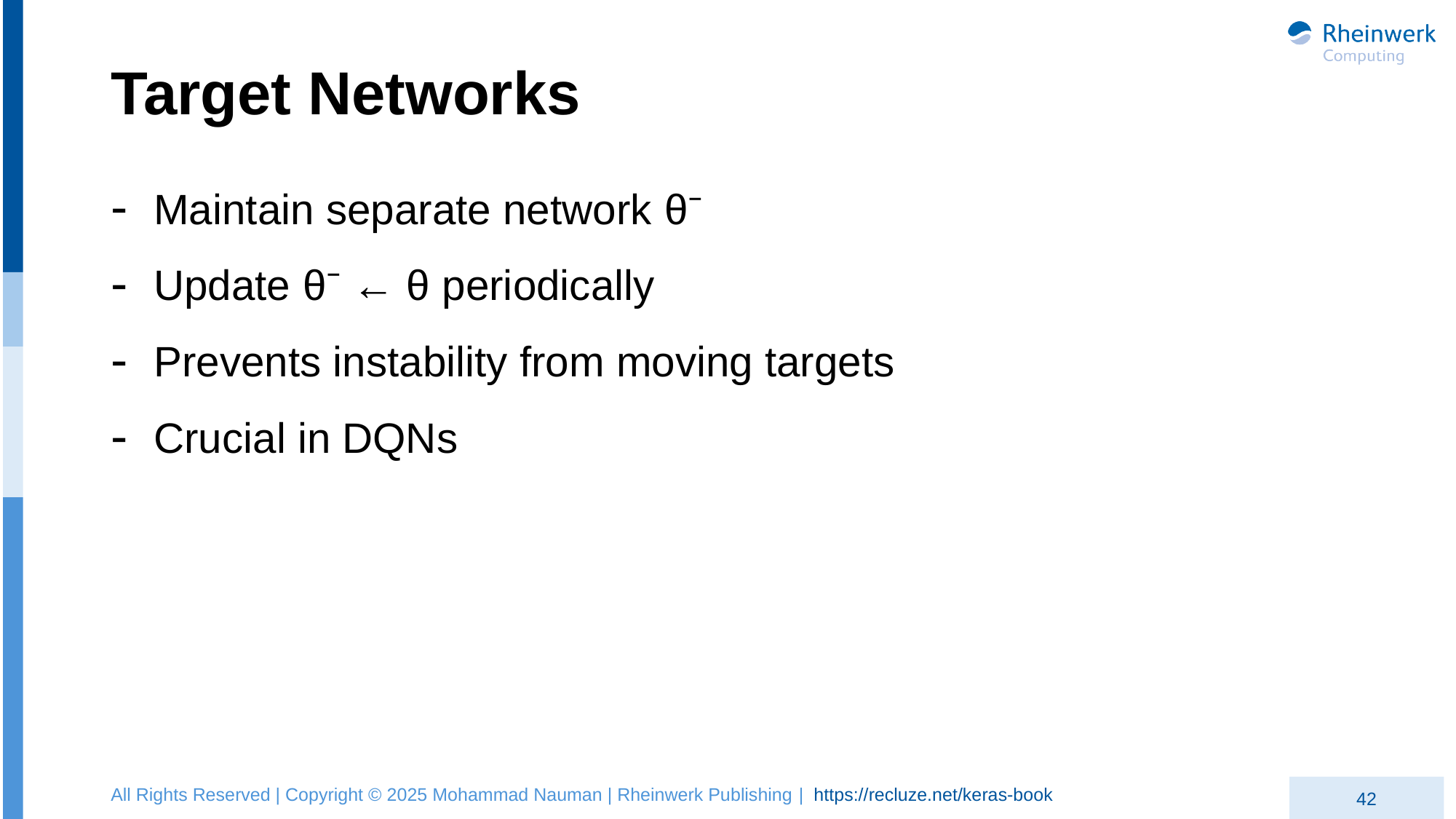

# Target Networks
Maintain separate network θ⁻
Update θ⁻ ← θ periodically
Prevents instability from moving targets
Crucial in DQNs